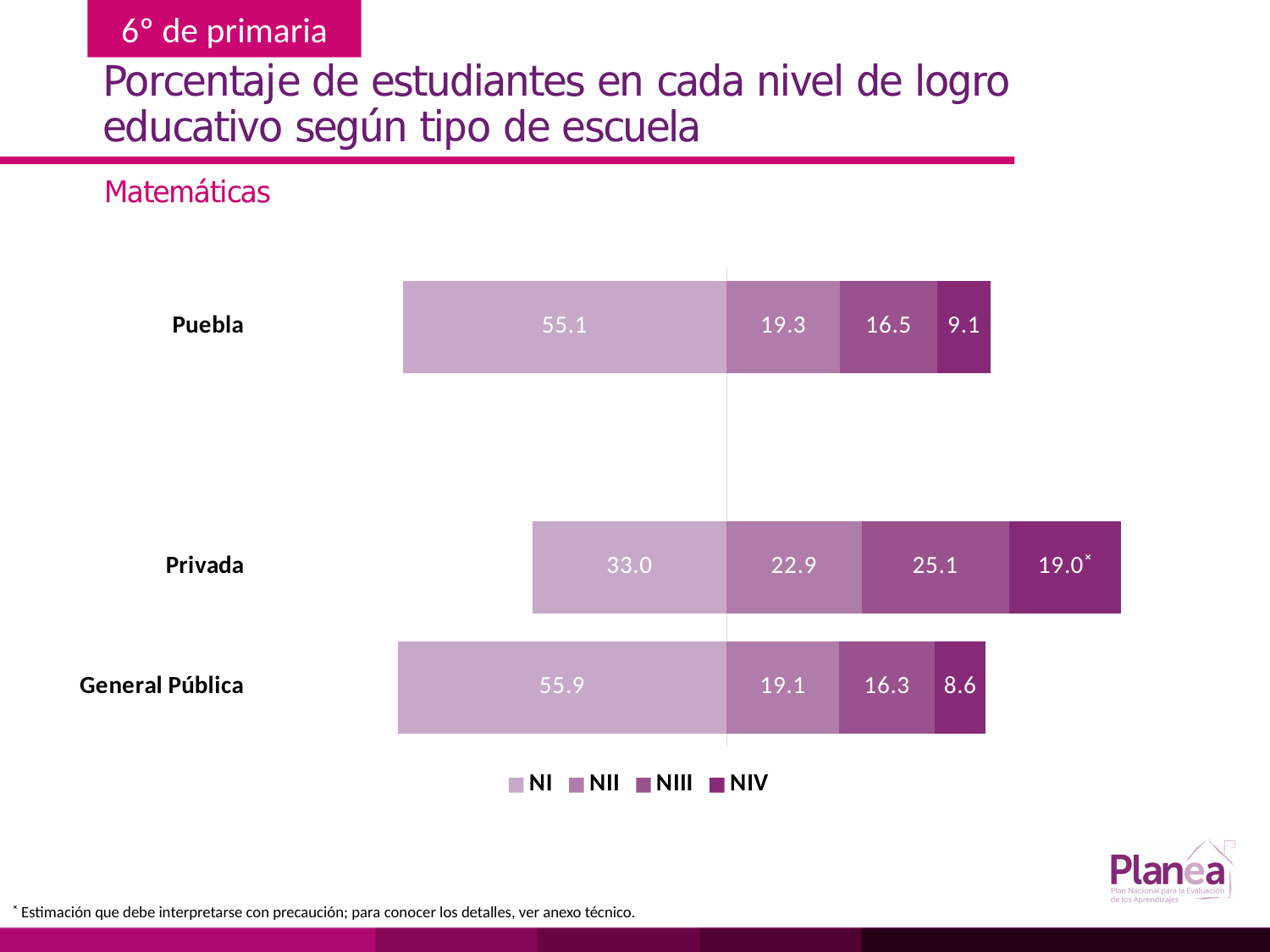

# Porcentaje de estudiantes en cada nivel de logro educativo según tipo de escuela

Matemáticas

### Chart

| Category |  |  |  |  |
|---|---|---|---|---|
| General Pública | -55.9 | 19.1 | 16.3 | 8.6 |
| Privada | -33.0 | 22.9 | 25.1 | 19.0 |
|  | None | None | None | None |
| Puebla | -55.1 | 19.3 | 16.5 | 9.1 |
˟ Estimación que debe interpretarse con precaución; para conocer los detalles, ver anexo técnico.